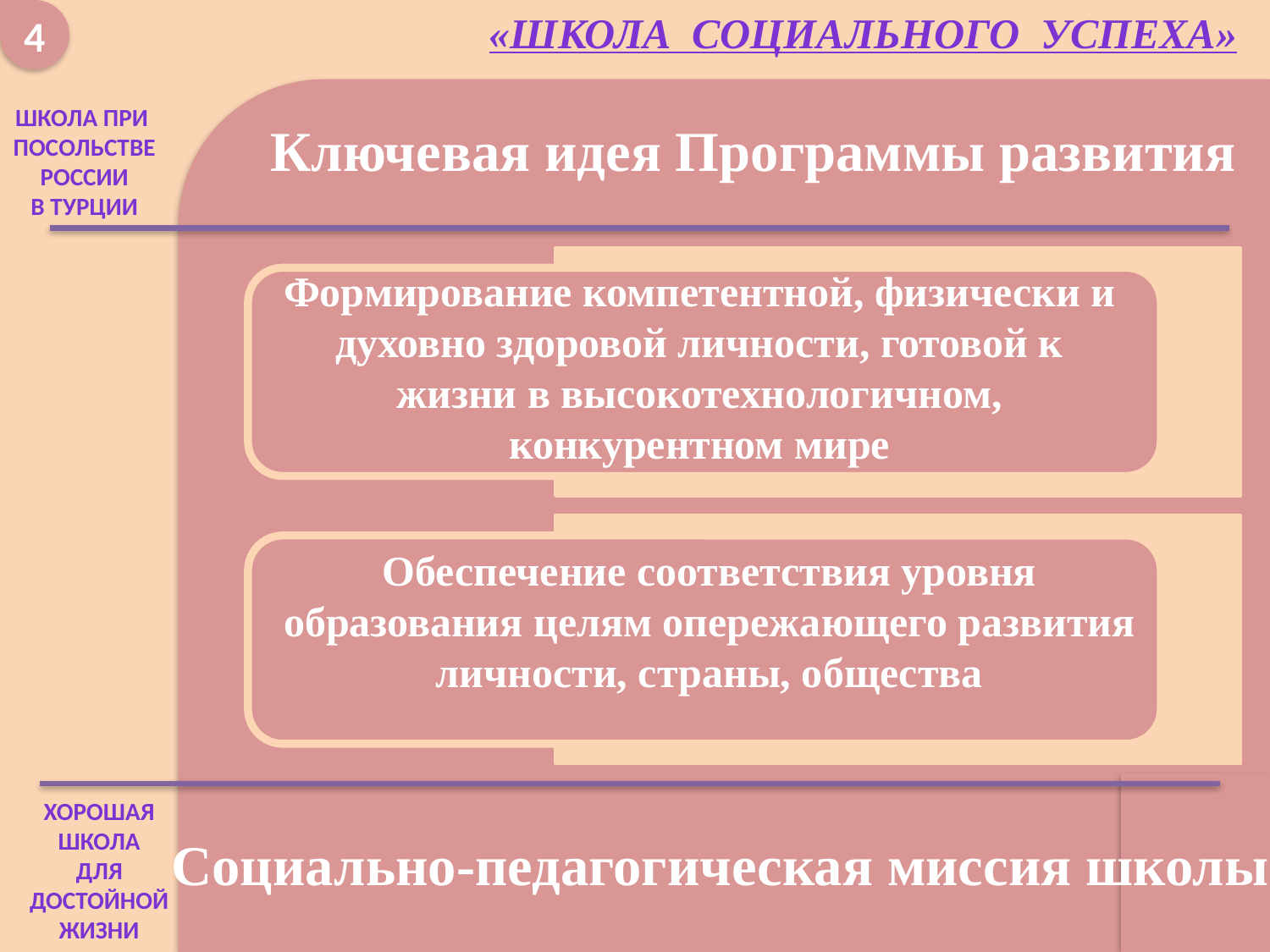

4
«Школа  социального  успеха»

Школа при
Посольстве
России
В Турции
Ключевая идея Программы развития

Формирование компетентной, физически и духовно здоровой личности, готовой к жизни в высокотехнологичном,
конкурентном мире

Обеспечение соответствия уровня образования целям опережающего развития личности, страны, общества
Хорошая школа для достойной жизни
Хорошая
Школа
Для
Достойной
жизни
Социально-педагогическая миссия школы